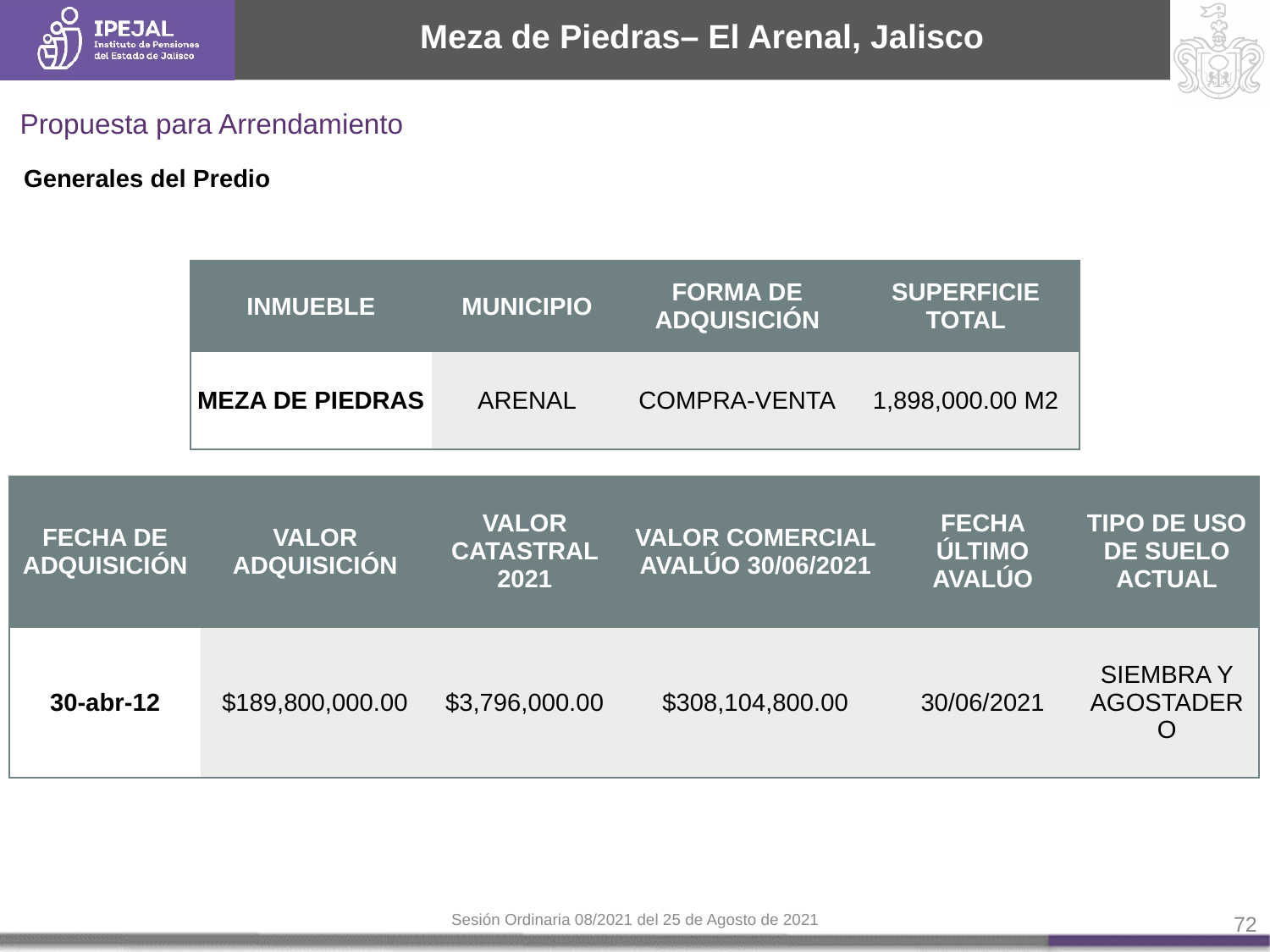

# Meza de Piedras– El Arenal, Jalisco
Propuesta para Arrendamiento
Generales del Predio

| INMUEBLE | MUNICIPIO | FORMA DE ADQUISICIÓN | SUPERFICIE TOTAL |
| --- | --- | --- | --- |
| MEZA DE PIEDRAS | ARENAL | COMPRA-VENTA | 1,898,000.00 M2 |
| FECHA DE ADQUISICIÓN | VALOR ADQUISICIÓN | VALOR CATASTRAL 2021 | VALOR COMERCIAL AVALÚO 30/06/2021 | FECHA ÚLTIMO AVALÚO | TIPO DE USO DE SUELO ACTUAL |
| --- | --- | --- | --- | --- | --- |
| 30-abr-12 | $189,800,000.00 | $3,796,000.00 | $308,104,800.00 | 30/06/2021 | SIEMBRA Y AGOSTADERO |
Sesión Ordinaria 08/2021 del 25 de Agosto de 2021
72